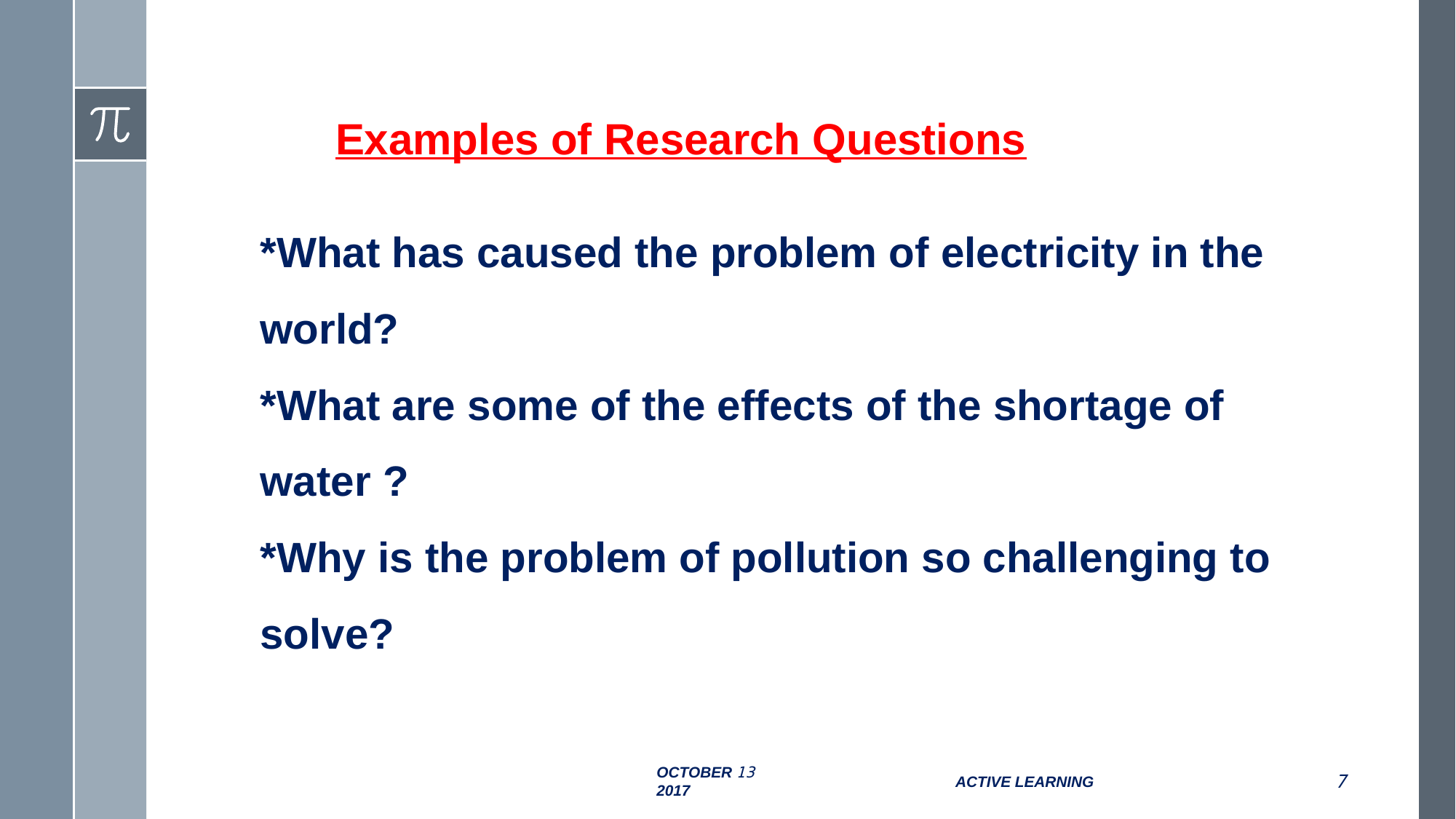

# Examples of Research Questions
*What has caused the problem of electricity in the world?
*What are some of the effects of the shortage of water ?
*Why is the problem of pollution so challenging to solve?

Active Learning
7
13 October 2017